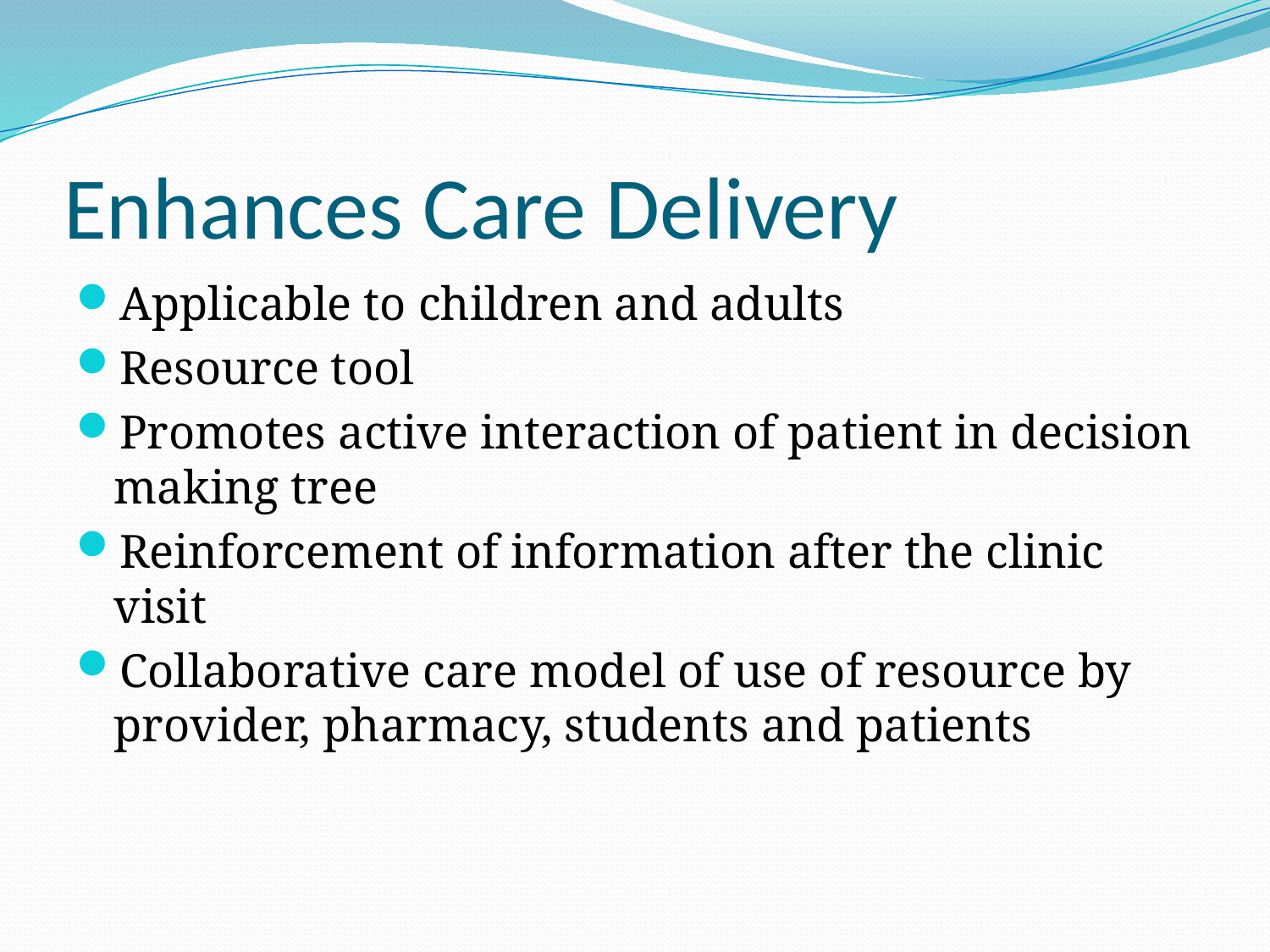

# Enhances Care Delivery
Applicable to children and adults
Resource tool
Promotes active interaction of patient in decision making tree
Reinforcement of information after the clinic visit
Collaborative care model of use of resource by provider, pharmacy, students and patients